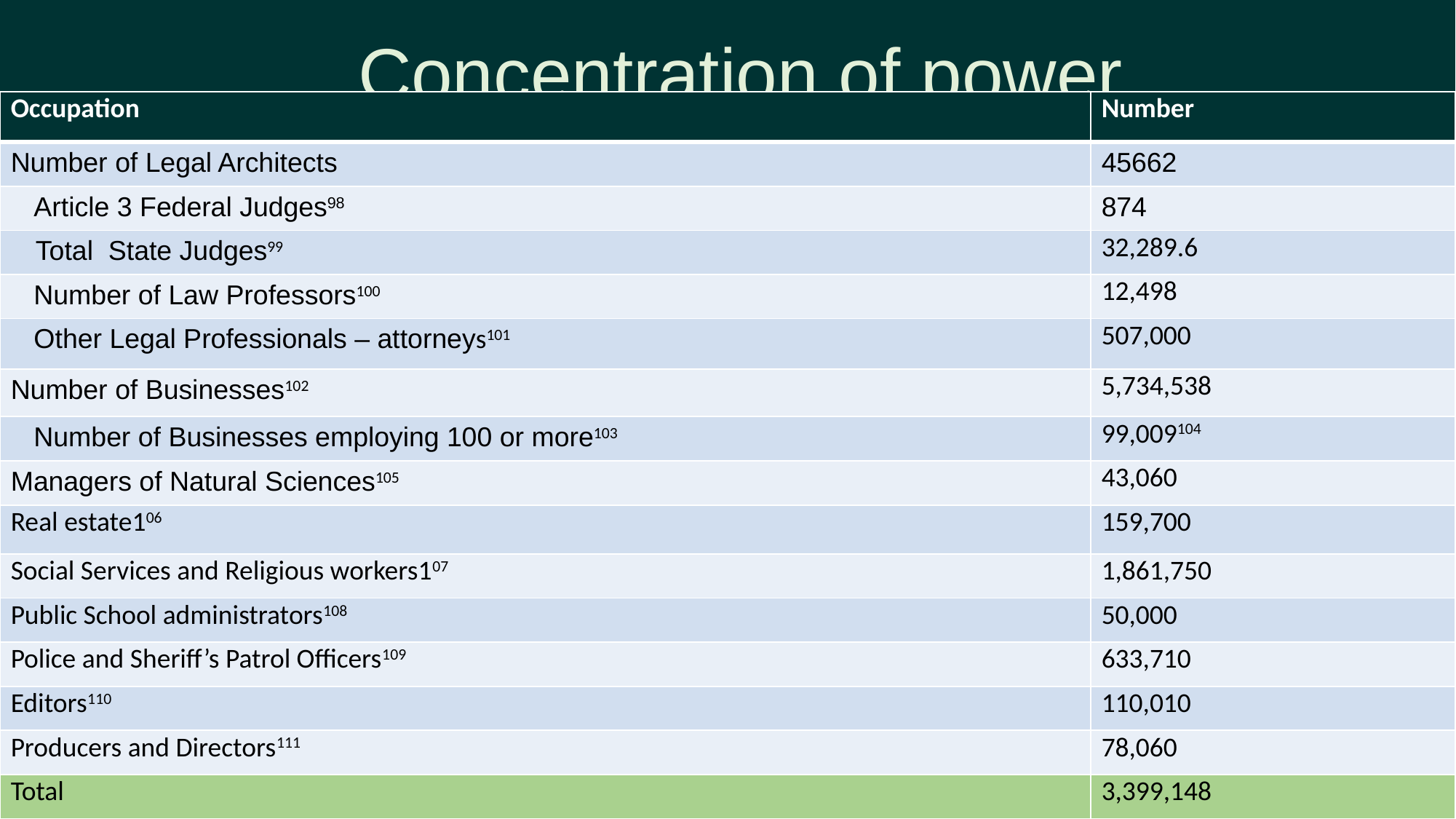

# Concentration of power
| Occupation | Number |
| --- | --- |
| Number of Legal Architects | 45662 |
| Article 3 Federal Judges98 | 874 |
| Total State Judges99 | 32,289.6 |
| Number of Law Professors100 | 12,498 |
| Other Legal Professionals – attorneys101 | 507,000 |
| Number of Businesses102 | 5,734,538 |
| Number of Businesses employing 100 or more103 | 99,009104 |
| Managers of Natural Sciences105 | 43,060 |
| Real estate106 | 159,700 |
| Social Services and Religious workers107 | 1,861,750 |
| Public School administrators108 | 50,000 |
| Police and Sheriff’s Patrol Officers109 | 633,710 |
| Editors110 | 110,010 |
| Producers and Directors111 | 78,060 |
| Total | 3,399,148 |